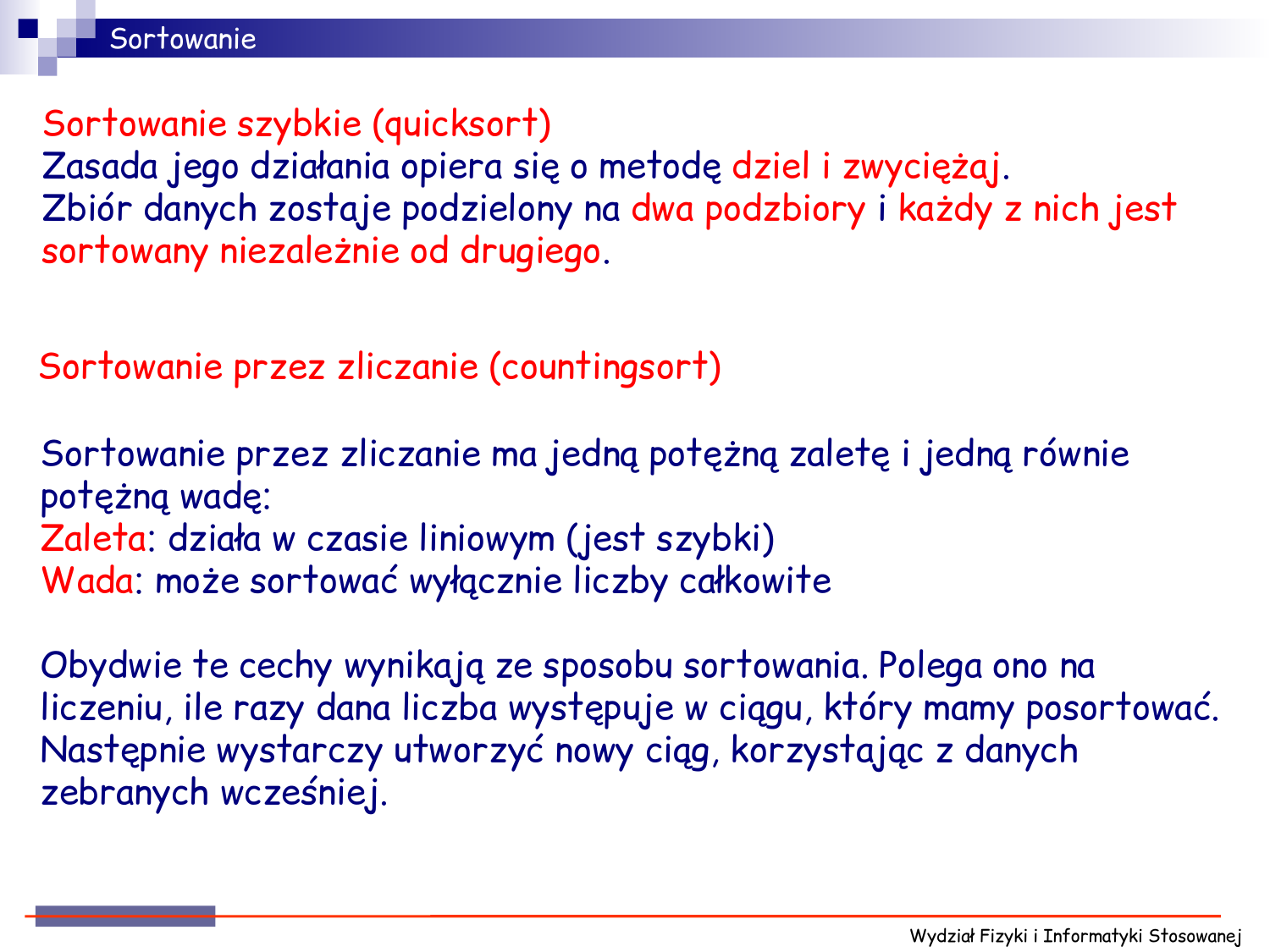

Sortowanie
Sortowanie szybkie (quicksort)
Zasada jego działania opiera się o metodę dziel i zwyciężaj.
Zbiór danych zostaje podzielony na dwa podzbiory i każdy z nich jest sortowany niezależnie od drugiego.
Sortowanie przez zliczanie (countingsort)
Sortowanie przez zliczanie ma jedną potężną zaletę i jedną równie potężną wadę:
Zaleta: działa w czasie liniowym (jest szybki)
Wada: może sortować wyłącznie liczby całkowite

Obydwie te cechy wynikają ze sposobu sortowania. Polega ono na liczeniu, ile razy dana liczba występuje w ciągu, który mamy posortować. Następnie wystarczy utworzyć nowy ciąg, korzystając z danych zebranych wcześniej.

Wydział Fizyki i Informatyki Stosowanej